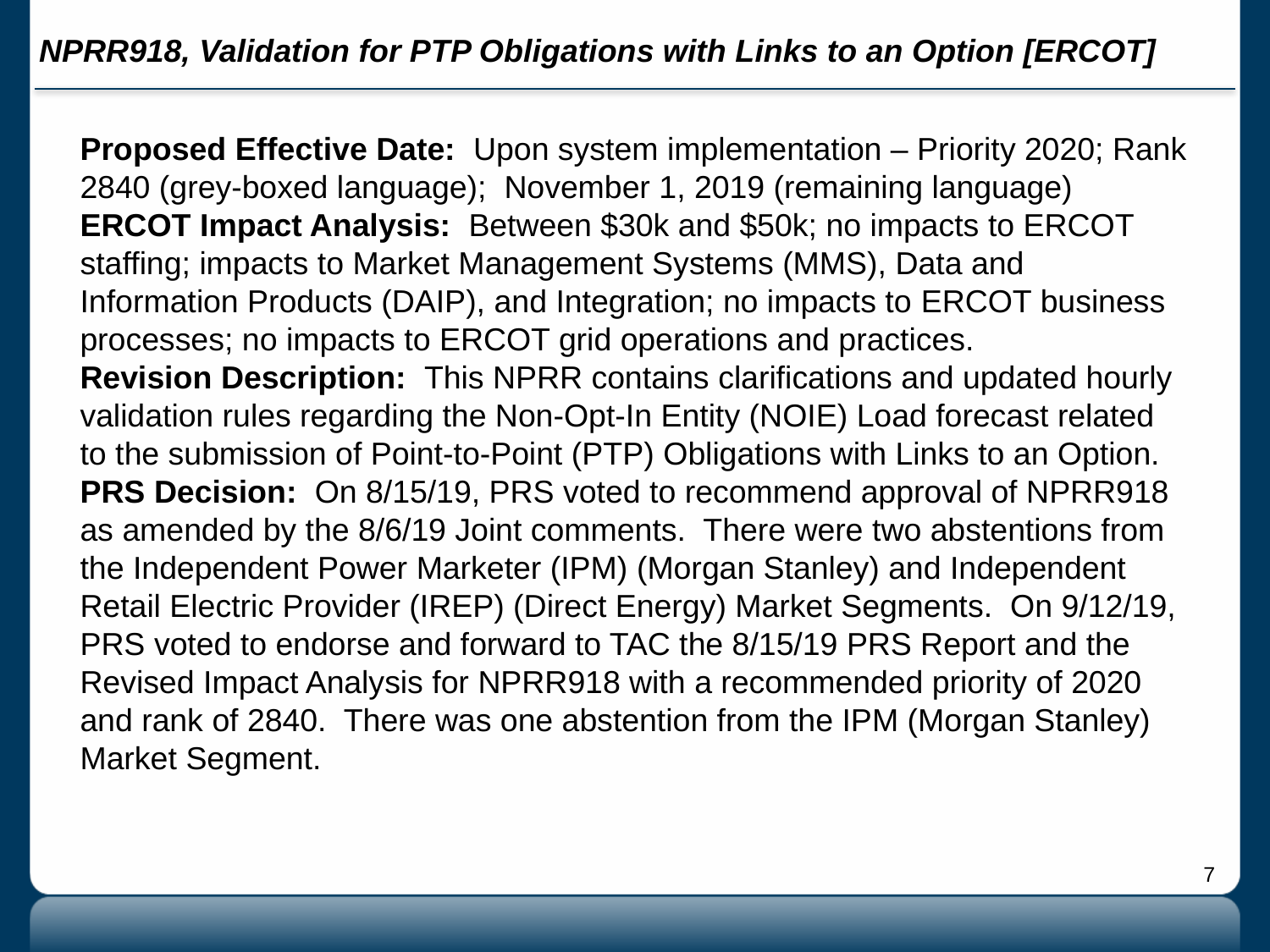

# NPRR918, Validation for PTP Obligations with Links to an Option [ERCOT]
Proposed Effective Date:  Upon system implementation – Priority 2020; Rank 2840 (grey-boxed language);  November 1, 2019 (remaining language)
ERCOT Impact Analysis:  Between $30k and $50k; no impacts to ERCOT staffing; impacts to Market Management Systems (MMS), Data and Information Products (DAIP), and Integration; no impacts to ERCOT business processes; no impacts to ERCOT grid operations and practices.
Revision Description:  This NPRR contains clarifications and updated hourly validation rules regarding the Non-Opt-In Entity (NOIE) Load forecast related to the submission of Point-to-Point (PTP) Obligations with Links to an Option.
PRS Decision:  On 8/15/19, PRS voted to recommend approval of NPRR918 as amended by the 8/6/19 Joint comments.  There were two abstentions from the Independent Power Marketer (IPM) (Morgan Stanley) and Independent Retail Electric Provider (IREP) (Direct Energy) Market Segments.  On 9/12/19, PRS voted to endorse and forward to TAC the 8/15/19 PRS Report and the Revised Impact Analysis for NPRR918 with a recommended priority of 2020 and rank of 2840.  There was one abstention from the IPM (Morgan Stanley) Market Segment.